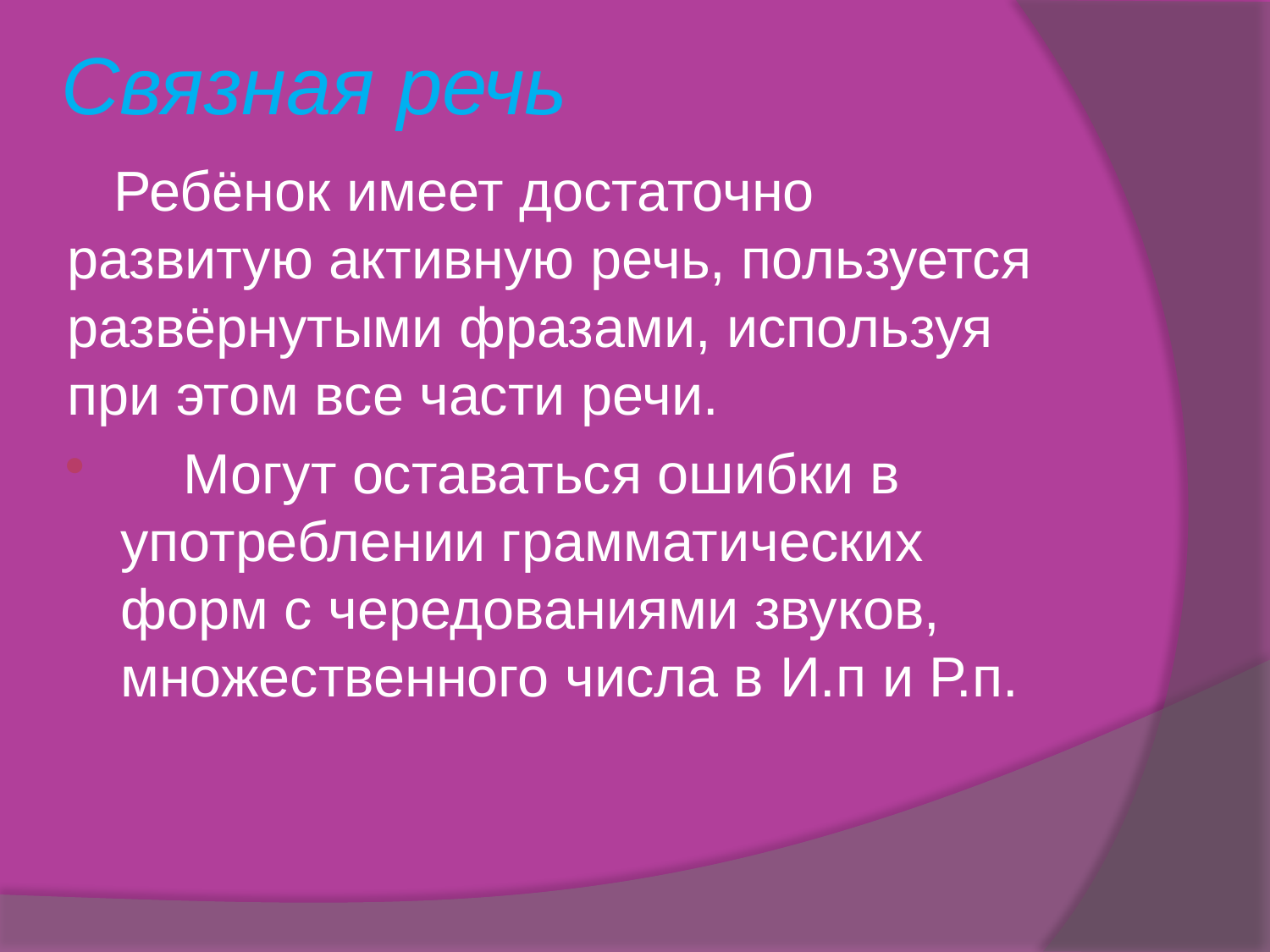

# Связная речь
   Ребёнок имеет достаточно развитую активную речь, пользуется развёрнутыми фразами, используя при этом все части речи.
    Могут оставаться ошибки в         употреблении грамматических форм с чередованиями звуков, множественного числа в И.п и Р.п.